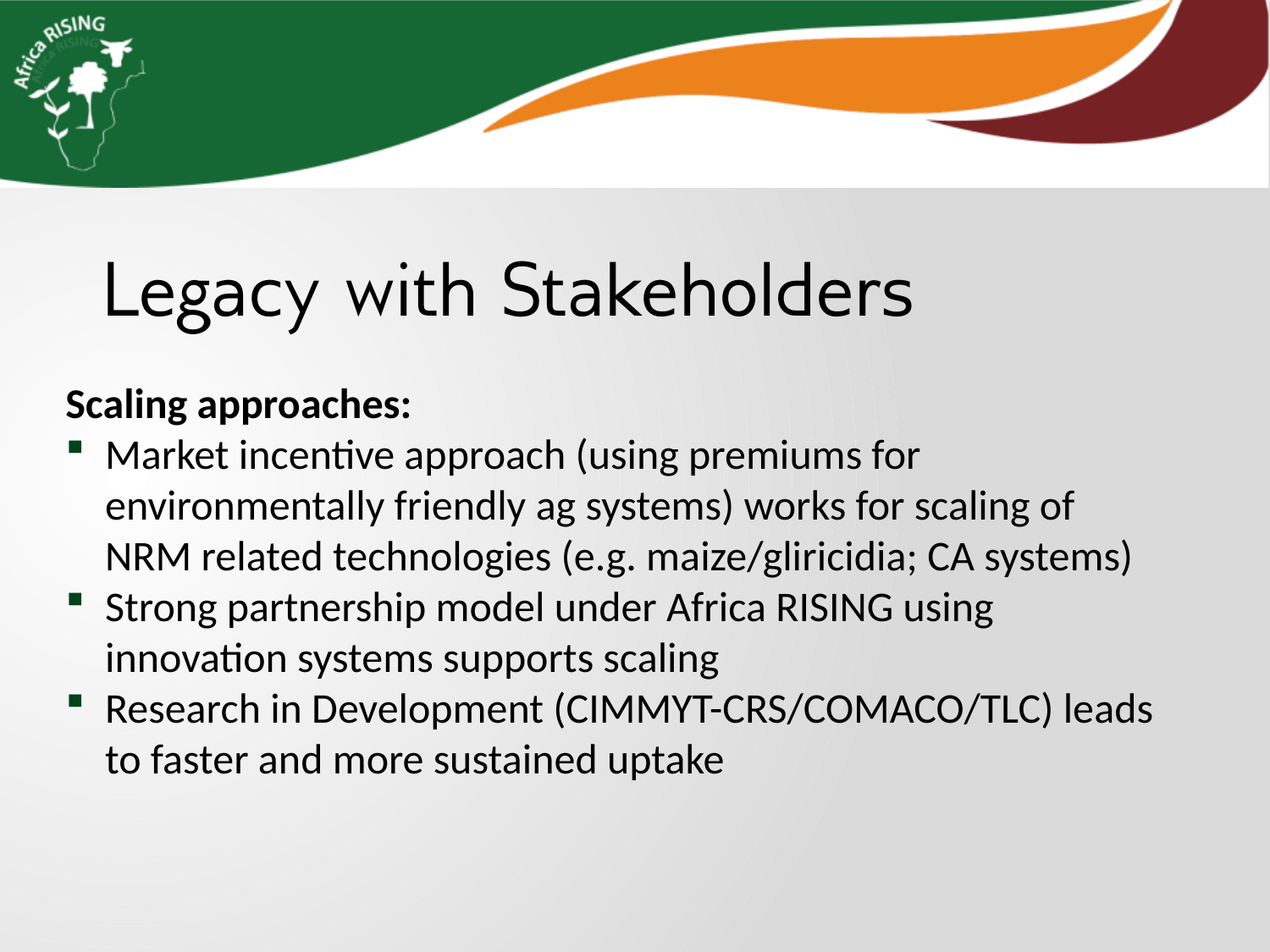

Legacy with Stakeholders
Scaling approaches:
Market incentive approach (using premiums for environmentally friendly ag systems) works for scaling of NRM related technologies (e.g. maize/gliricidia; CA systems)
Strong partnership model under Africa RISING using innovation systems supports scaling
Research in Development (CIMMYT-CRS/COMACO/TLC) leads to faster and more sustained uptake